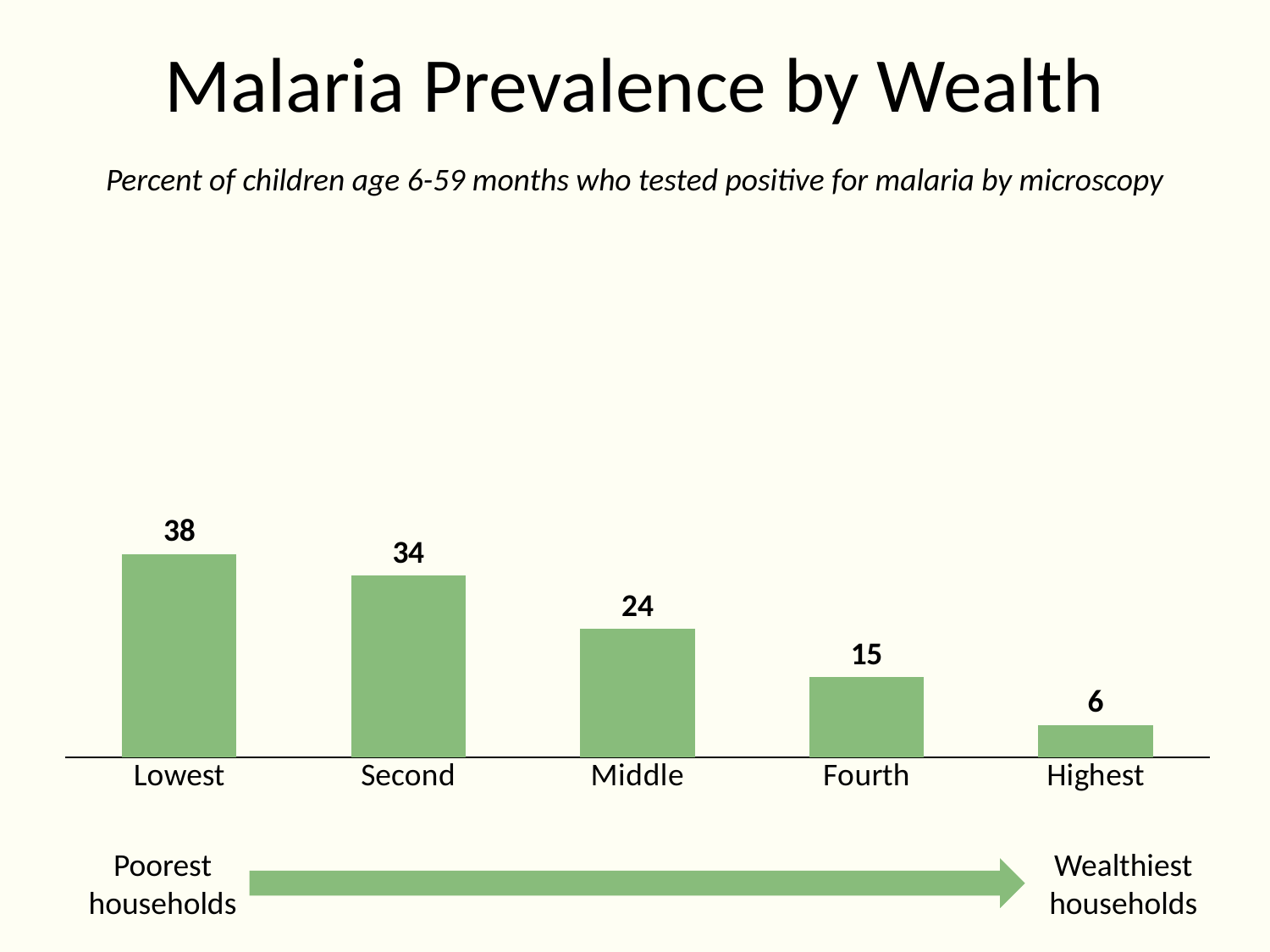

# Malaria Prevalence by Wealth
Percent of children age 6-59 months who tested positive for malaria by microscopy

### Chart

| Category | Series 1 |
|---|---|
| Lowest | 38.0 |
| Second | 34.0 |
| Middle | 24.0 |
| Fourth | 15.0 |
| Highest | 6.0 |
Wealthiest households
Poorest households